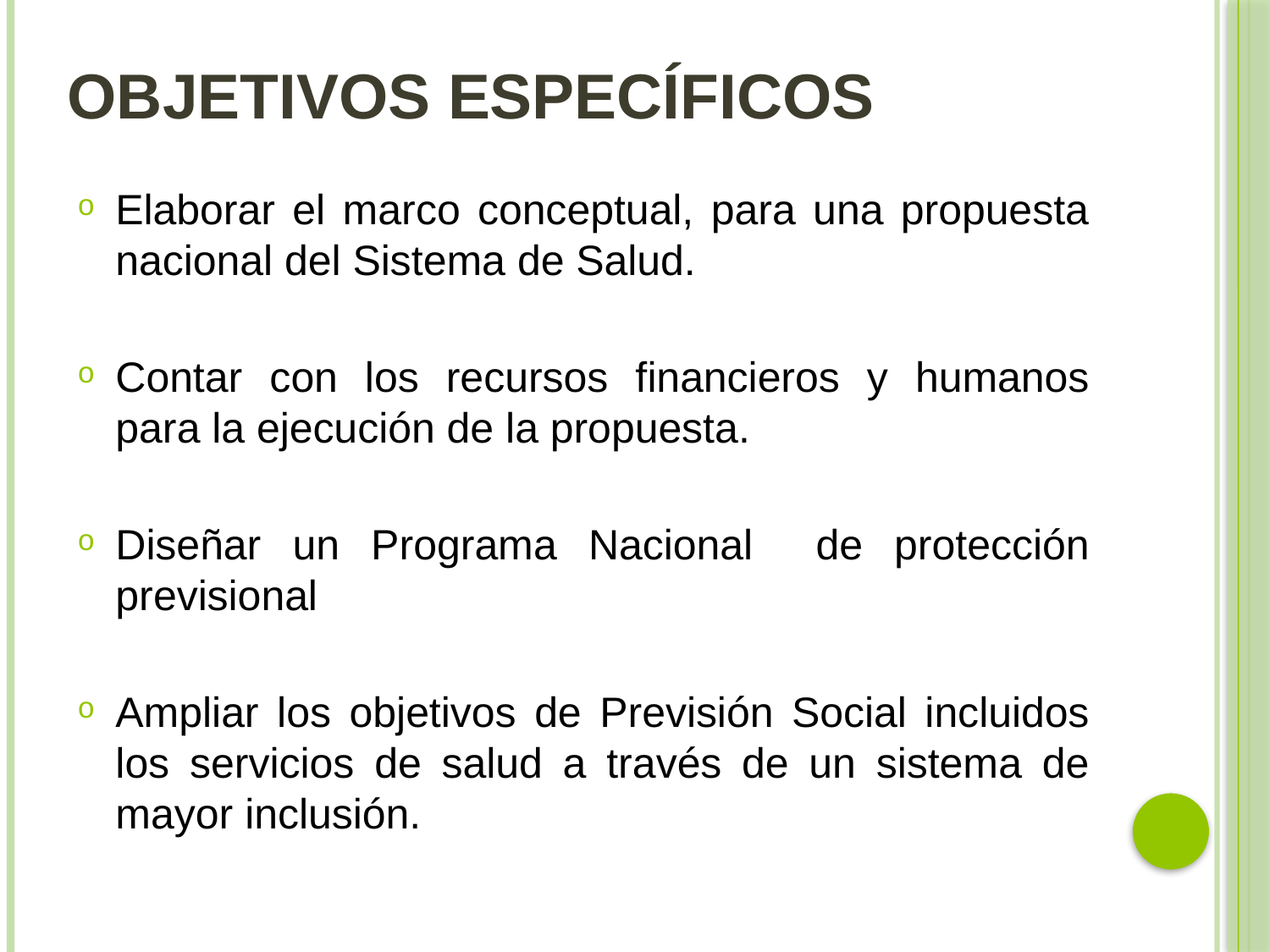

# objetivos Específicos
Elaborar el marco conceptual, para una propuesta nacional del Sistema de Salud.

Contar con los recursos financieros y humanos para la ejecución de la propuesta.

Diseñar un Programa Nacional  de protección previsional

Ampliar los objetivos de Previsión Social incluidos los servicios de salud a través de un sistema de mayor inclusión.